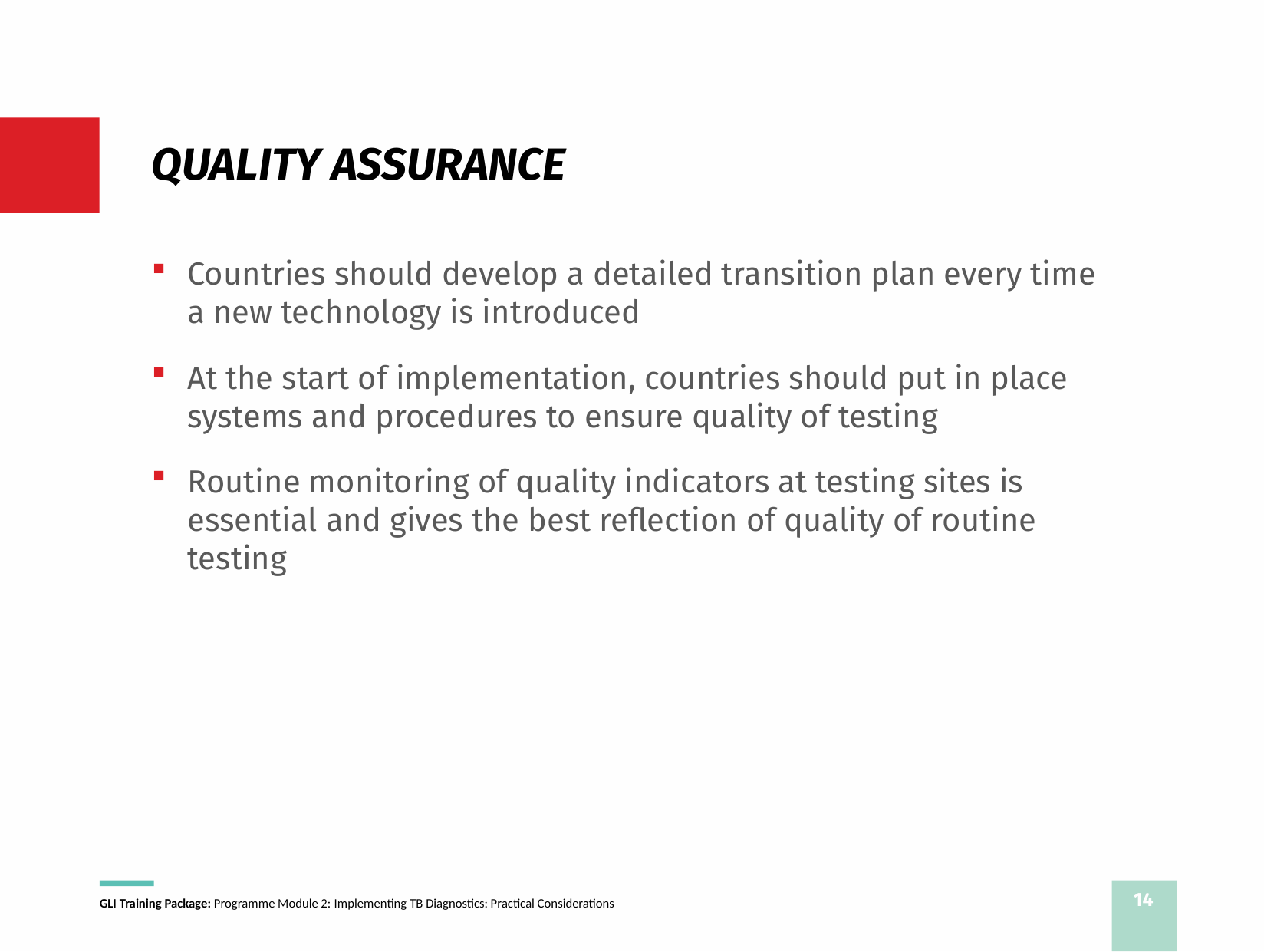

# QUALITY ASSURANCE
Countries should develop a detailed transition plan every time a new technology is introduced
At the start of implementation, countries should put in place systems and procedures to ensure quality of testing
Routine monitoring of quality indicators at testing sites is essential and gives the best reflection of quality of routine testing